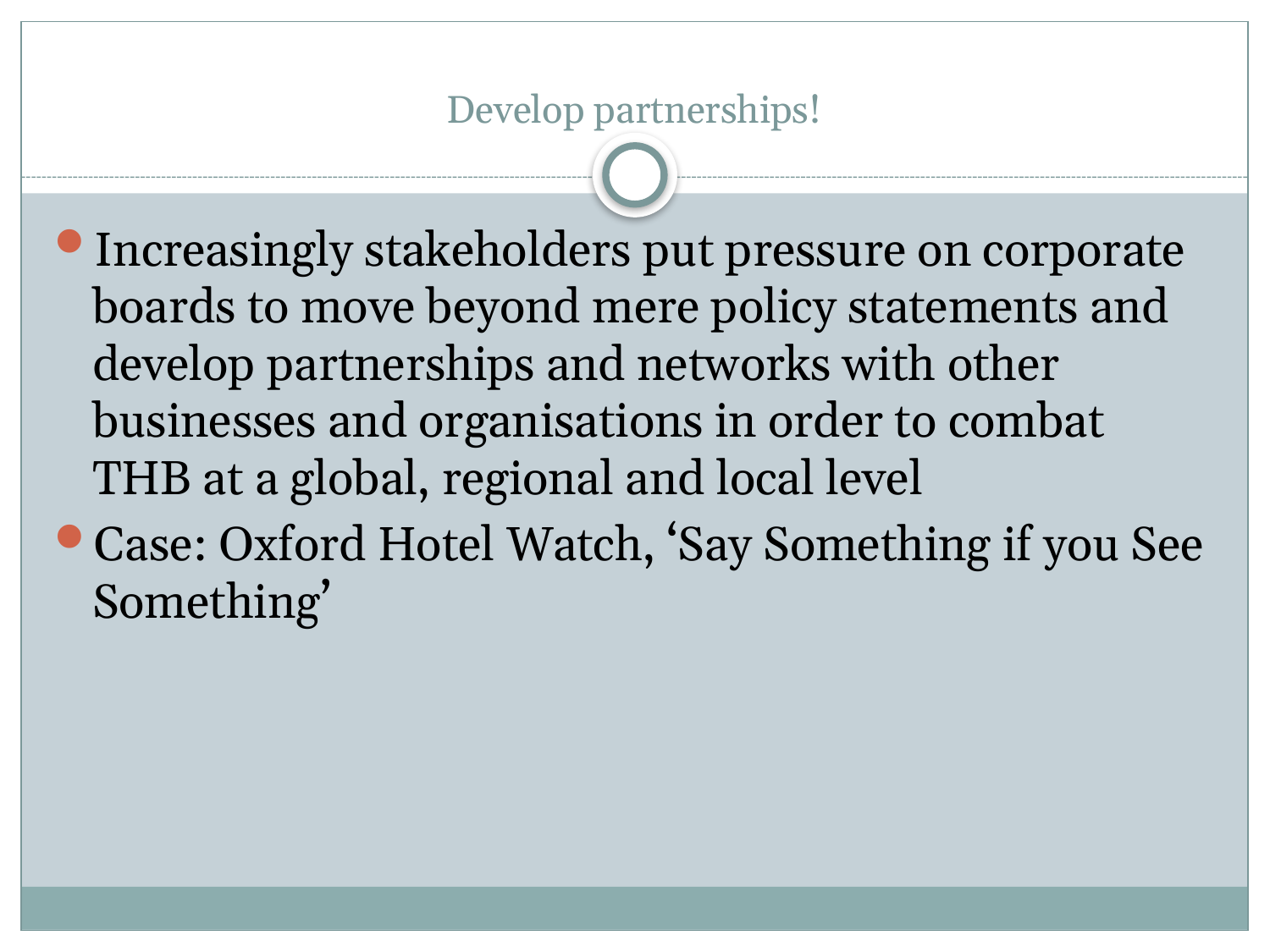

# Develop partnerships!
Increasingly stakeholders put pressure on corporate boards to move beyond mere policy statements and develop partnerships and networks with other businesses and organisations in order to combat THB at a global, regional and local level
Case: Oxford Hotel Watch, ‘Say Something if you See Something’